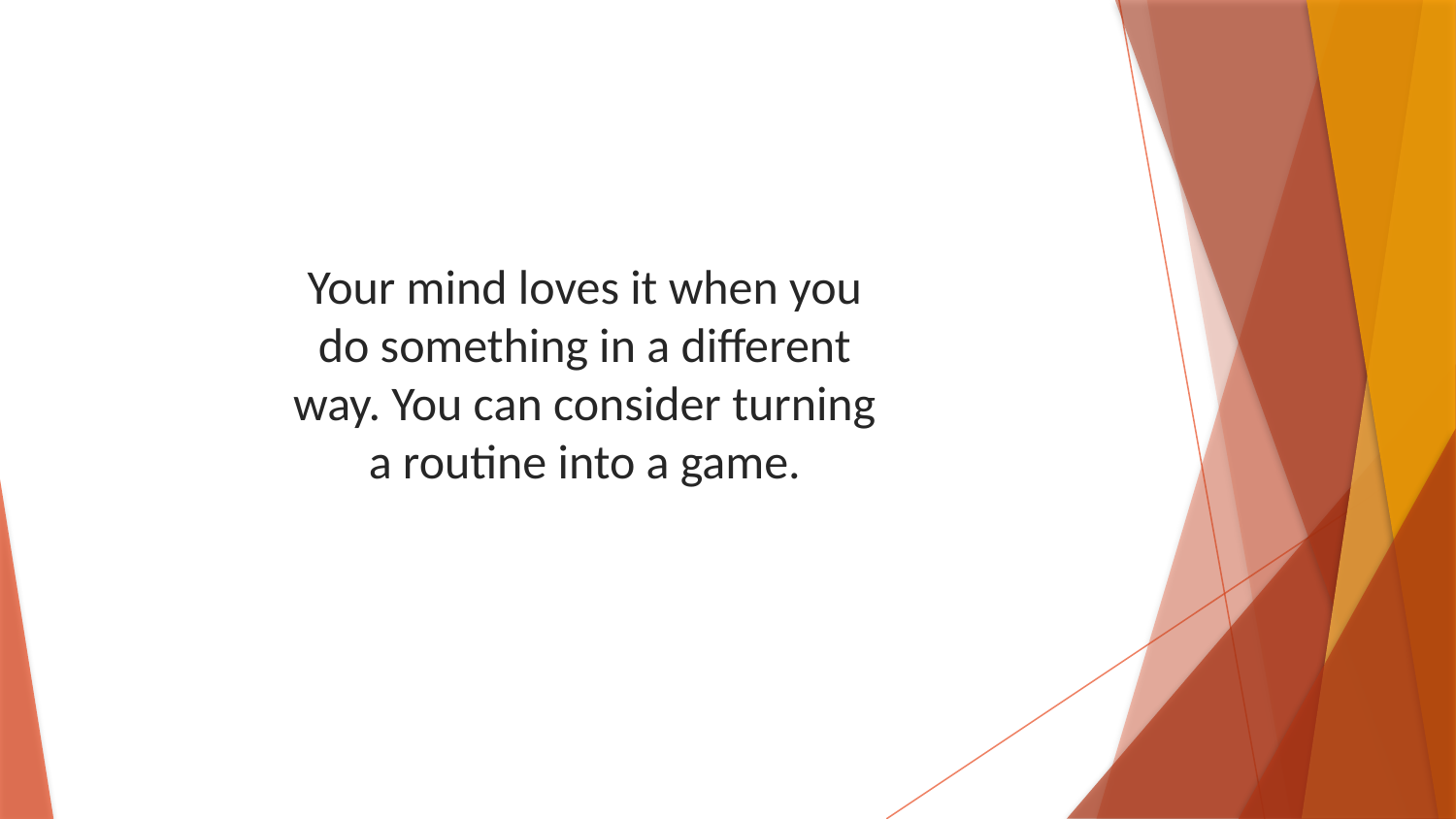

Your mind loves it when you do something in a different way. You can consider turning a routine into a game.